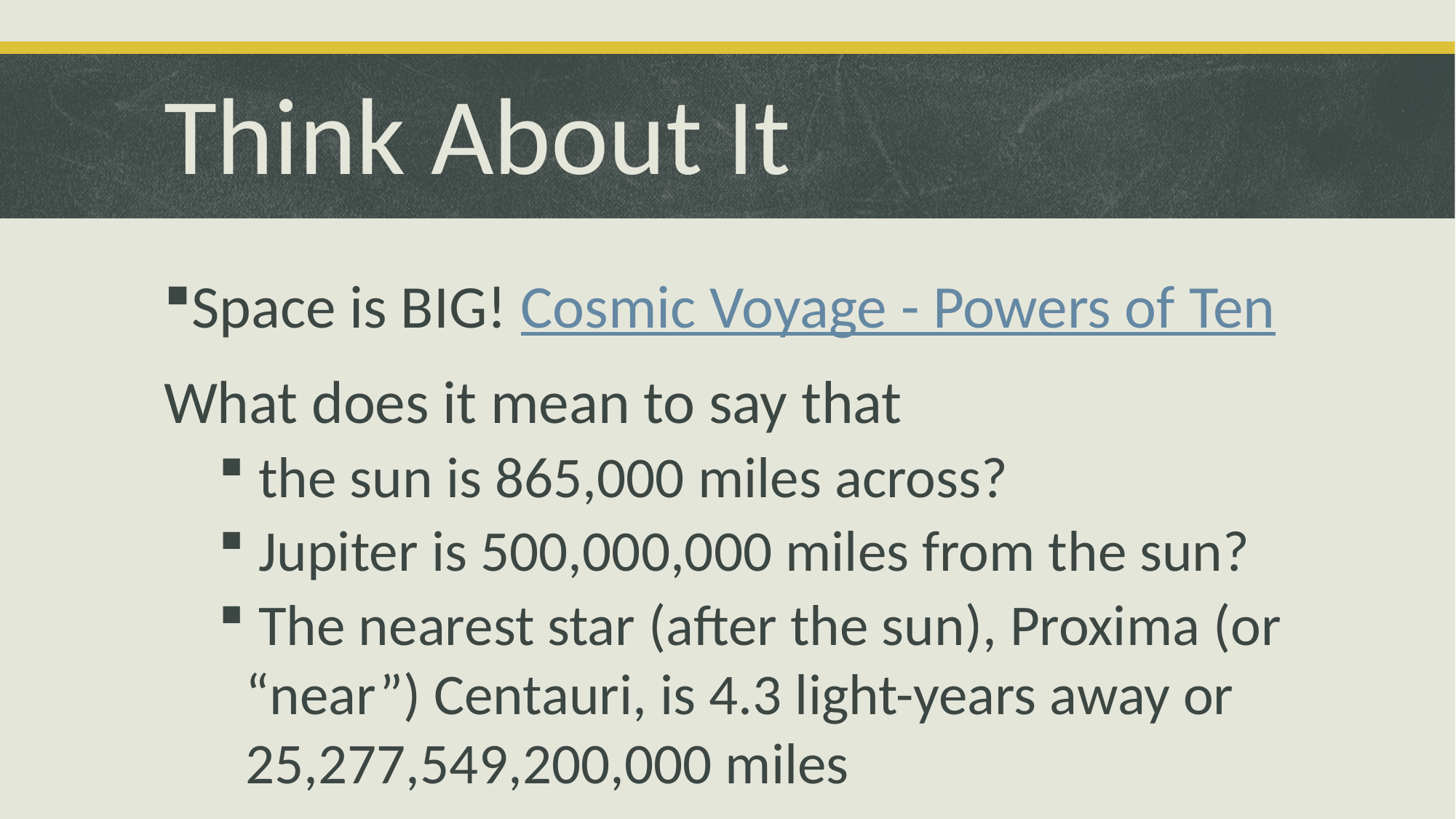

# Think About It
Space is BIG! Cosmic Voyage - Powers of Ten
What does it mean to say that
 the sun is 865,000 miles across?
 Jupiter is 500,000,000 miles from the sun?
 The nearest star (after the sun), Proxima (or “near”) Centauri, is 4.3 light-years away or 25,277,549,200,000 miles